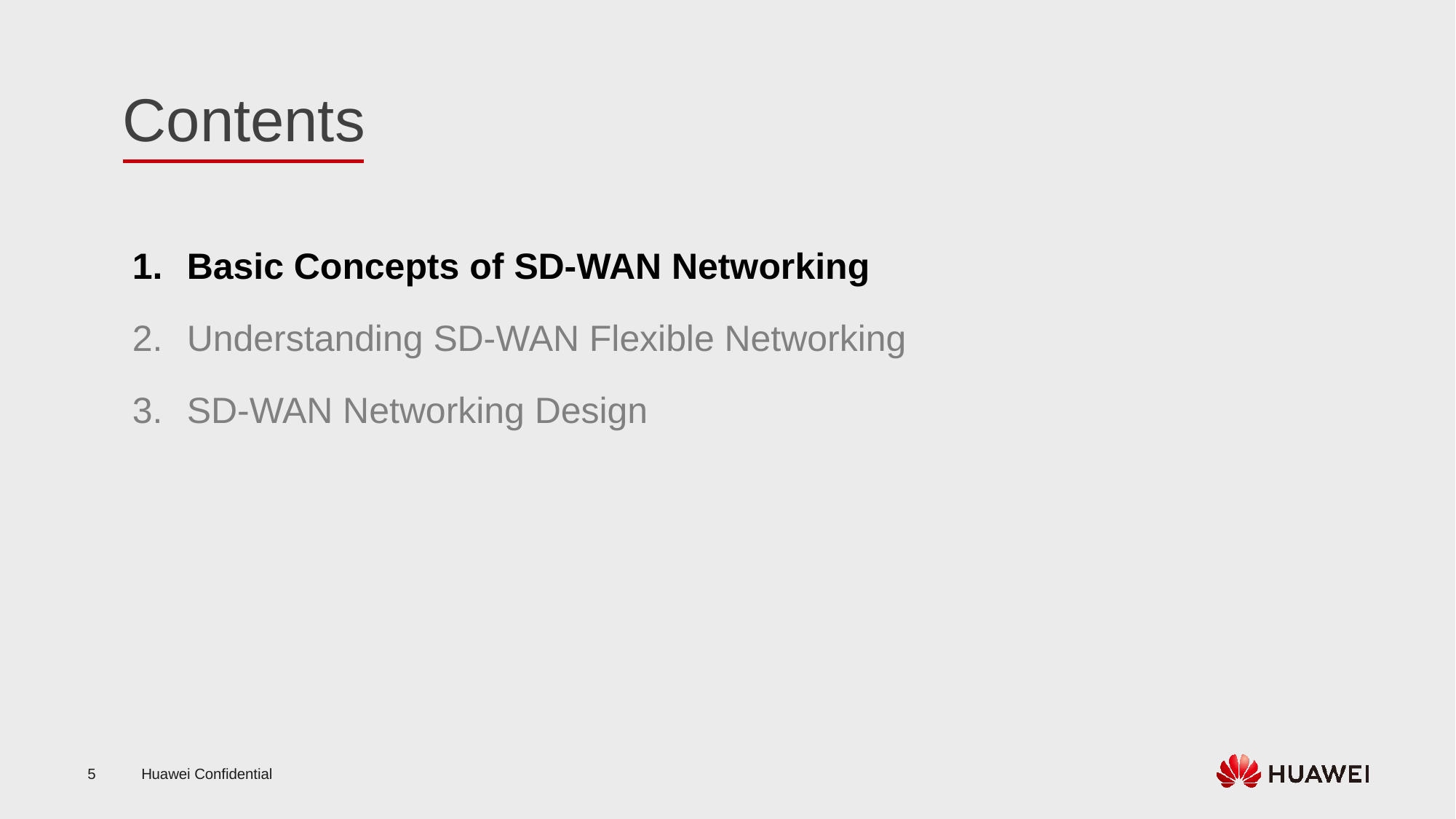

Basic Concepts of SD-WAN Networking
Understanding SD-WAN Flexible Networking
SD-WAN Networking Design